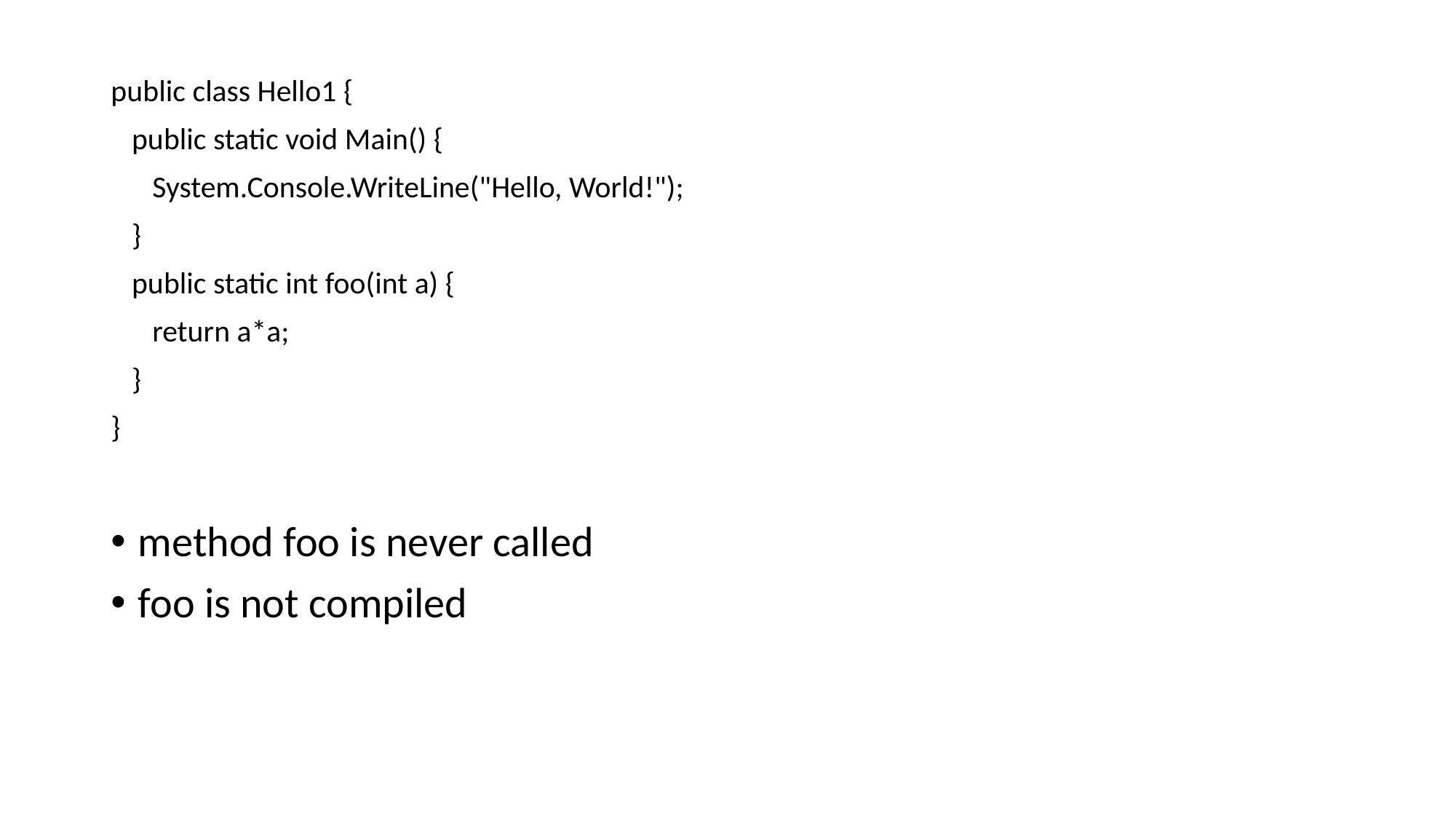

public class Hello1 {
   public static void Main() {
      System.Console.WriteLine("Hello, World!");
   }
   public static int foo(int a) {
      return a*a;
   }
}

method foo is never called
foo is not compiled